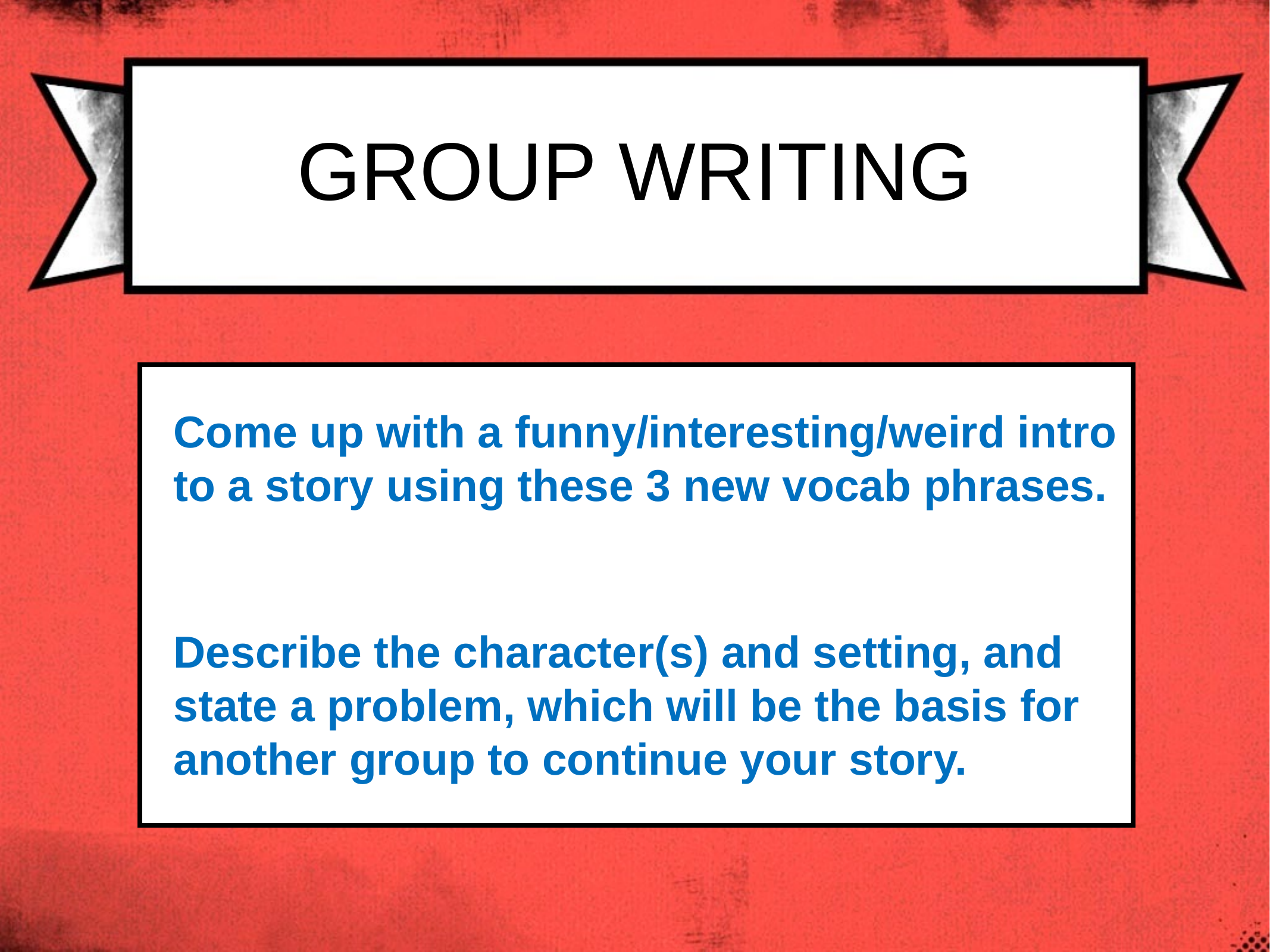

# Group Writing
Come up with a funny/interesting/weird intro to a story using these 3 new vocab phrases.

Describe the character(s) and setting, and state a problem, which will be the basis for another group to continue your story.